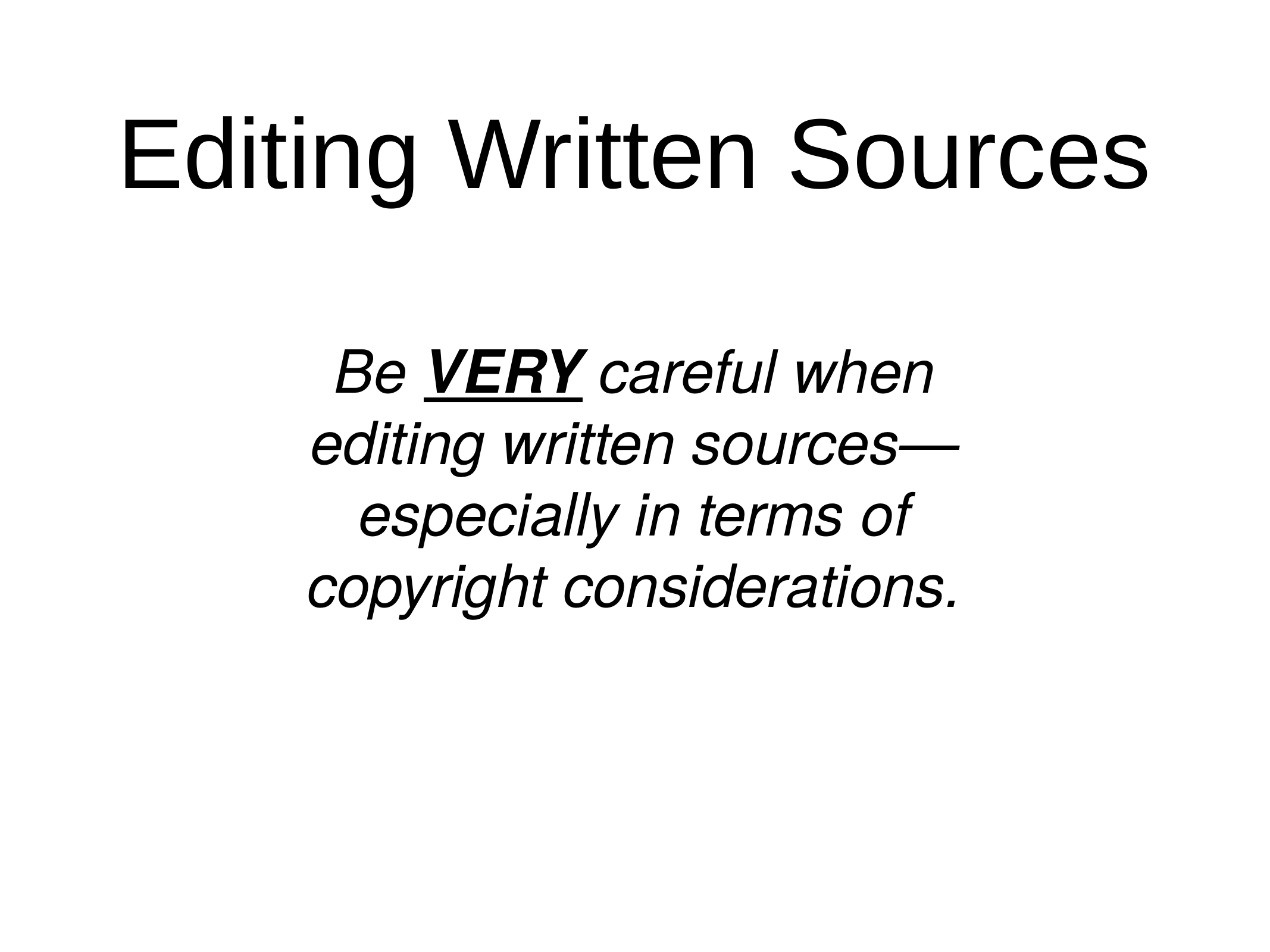

# Editing Written Sources
Be VERY careful when editing written sources—especially in terms of copyright considerations.